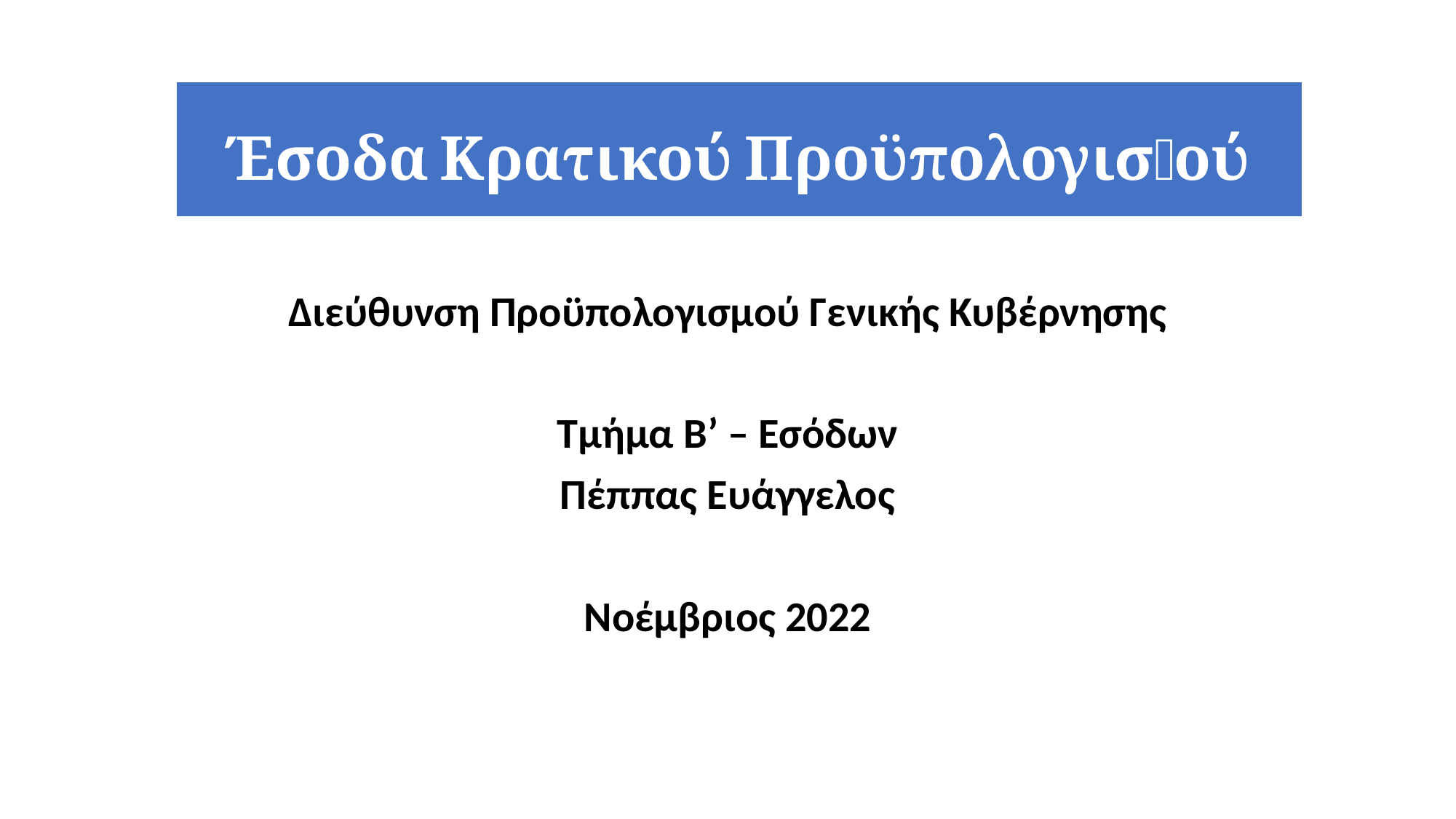

# Έσοδα Κρατικού Προϋπολογισμού
| Έσοδα Κρατικού Προϋπολογισμού |
| --- |

Διεύθυνση Προϋπολογισμού Γενικής Κυβέρνησης

Τμήμα Β’ – Εσόδων
Πέππας Ευάγγελος

Νοέμβριος 2022